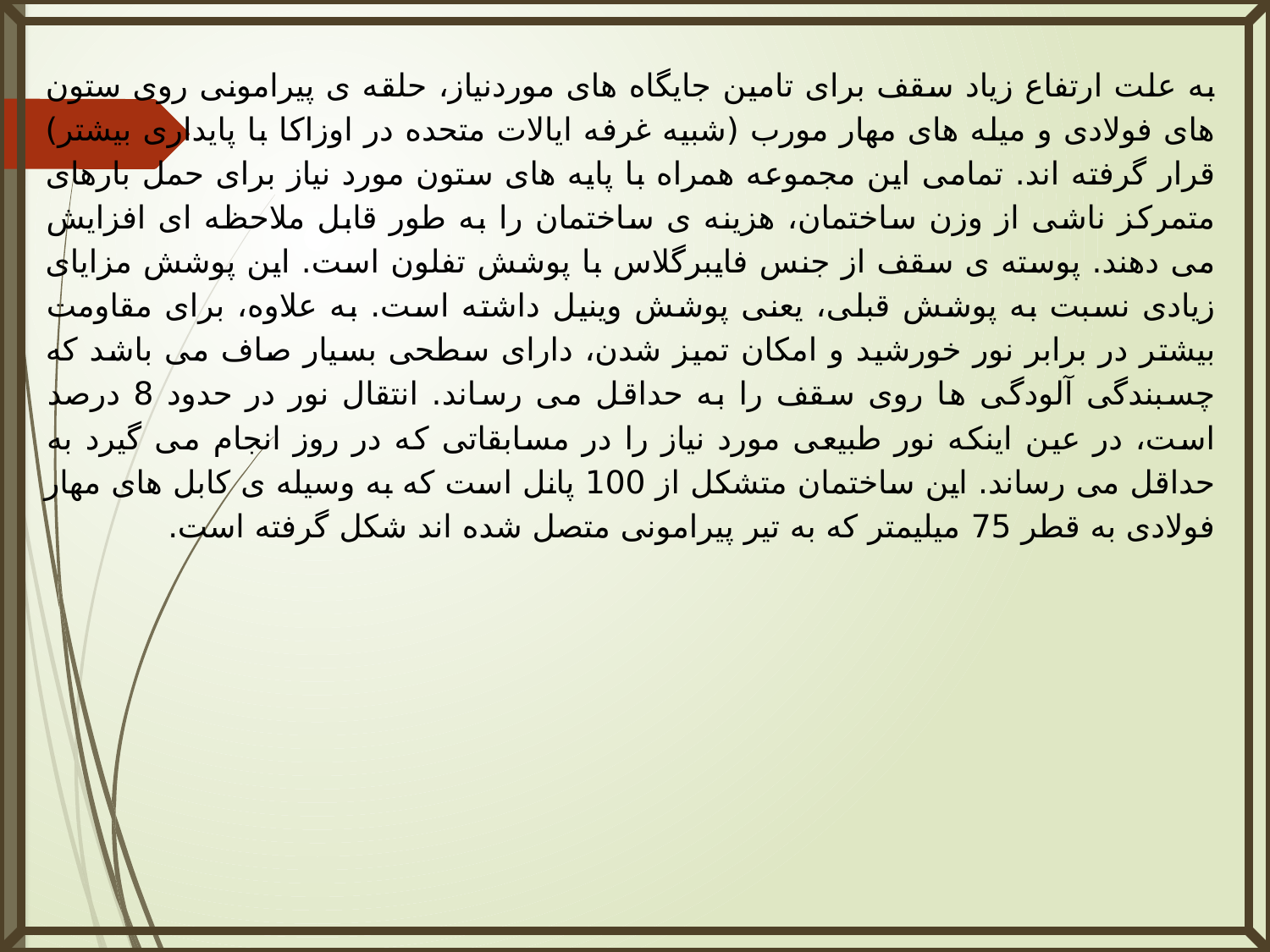

به علت ارتفاع زیاد سقف برای تامین جایگاه های موردنیاز، حلقه ی پیرامونی روی ستون های فولادی و میله های مهار مورب (شبیه غرفه ایالات متحده در اوزاکا با پایداری بیشتر) قرار گرفته اند. تمامی این مجموعه همراه با پایه های ستون مورد نیاز برای حمل بارهای متمرکز ناشی از وزن ساختمان، هزینه ی ساختمان را به طور قابل ملاحظه ای افزایش می دهند. پوسته ی سقف از جنس فایبرگلاس با پوشش تفلون است. این پوشش مزایای زیادی نسبت به پوشش قبلی، یعنی پوشش وینیل داشته است. به علاوه، برای مقاومت بیشتر در برابر نور خورشید و امکان تمیز شدن، دارای سطحی بسیار صاف می باشد که چسبندگی آلودگی ها روی سقف را به حداقل می رساند. انتقال نور در حدود 8 درصد است، در عین اینکه نور طبیعی مورد نیاز را در مسابقاتی که در روز انجام می گیرد به حداقل می رساند. این ساختمان متشکل از 100 پانل است که به وسیله ی کابل های مهار فولادی به قطر 75 میلیمتر که به تیر پیرامونی متصل شده اند شکل گرفته است.